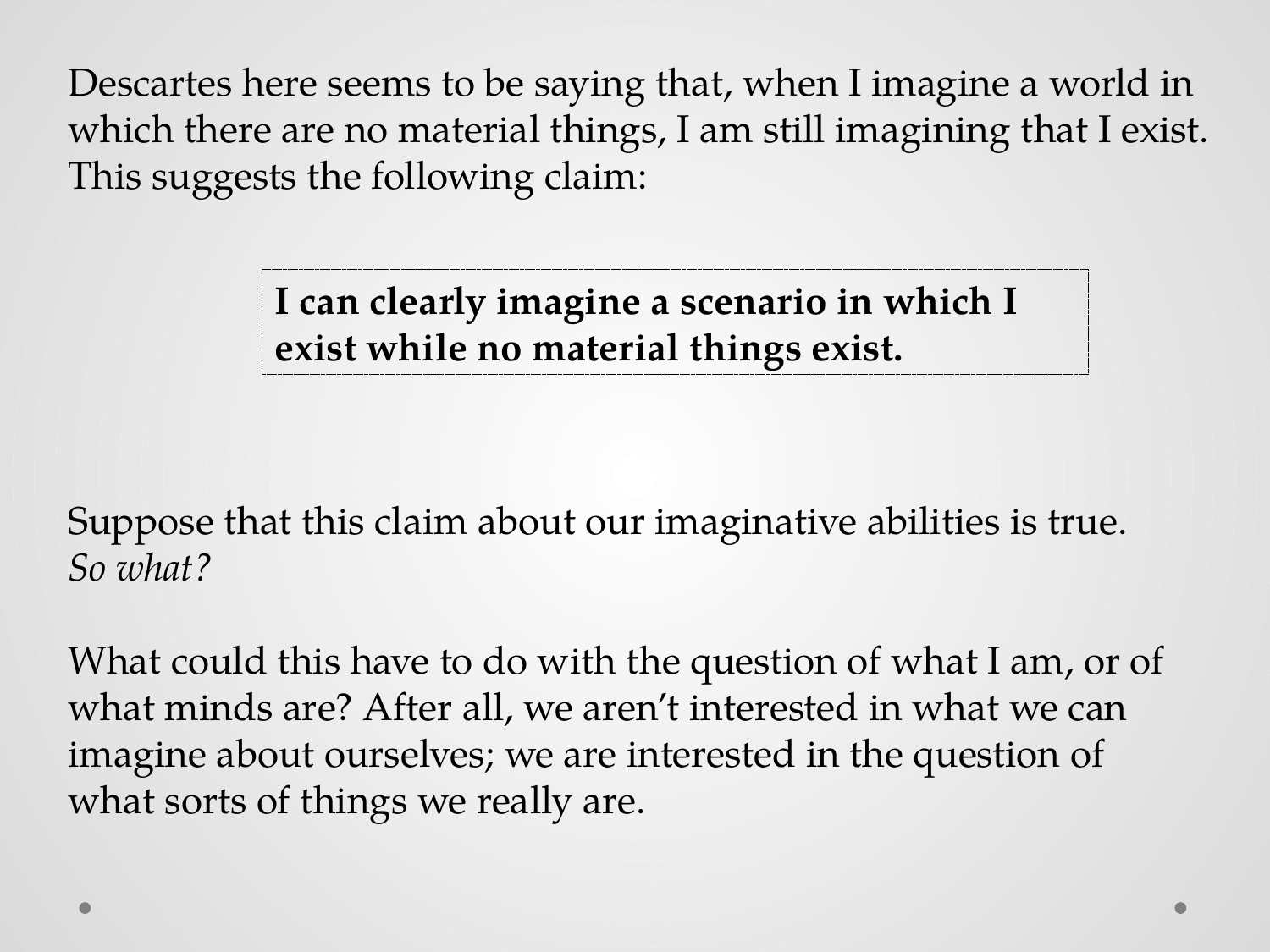

Descartes here seems to be saying that, when I imagine a world in which there are no material things, I am still imagining that I exist. This suggests the following claim:
I can clearly imagine a scenario in which I exist while no material things exist.
Suppose that this claim about our imaginative abilities is true. So what?

What could this have to do with the question of what I am, or of what minds are? After all, we aren’t interested in what we can imagine about ourselves; we are interested in the question of what sorts of things we really are.